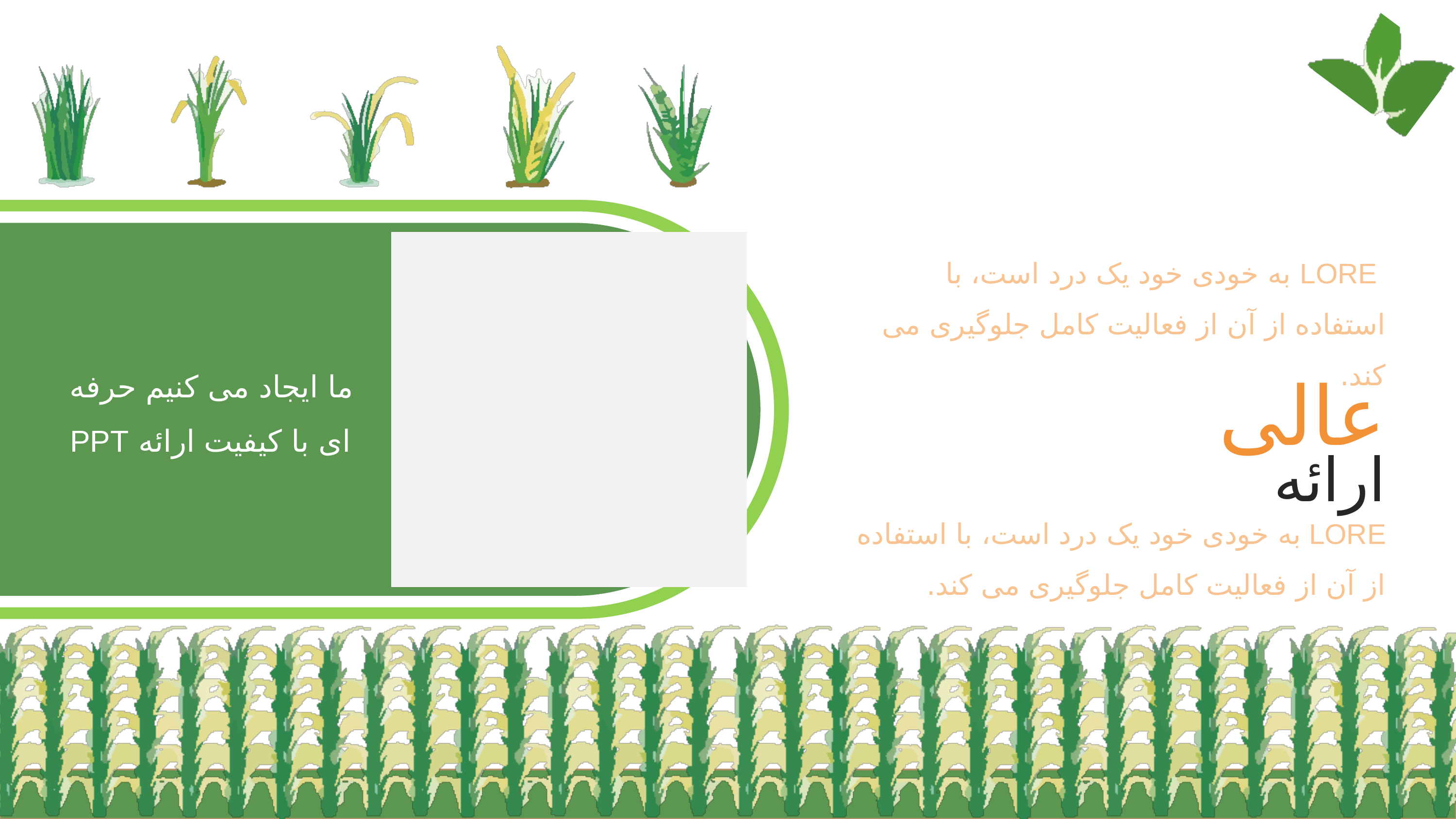

LORE به خودی خود یک درد است، با استفاده از آن از فعالیت کامل جلوگیری می کند.
عالی
ما ایجاد می کنیم حرفه ای با کیفیت ارائه PPT
ارائه
LORE به خودی خود یک درد است، با استفاده از آن از فعالیت کامل جلوگیری می کند.